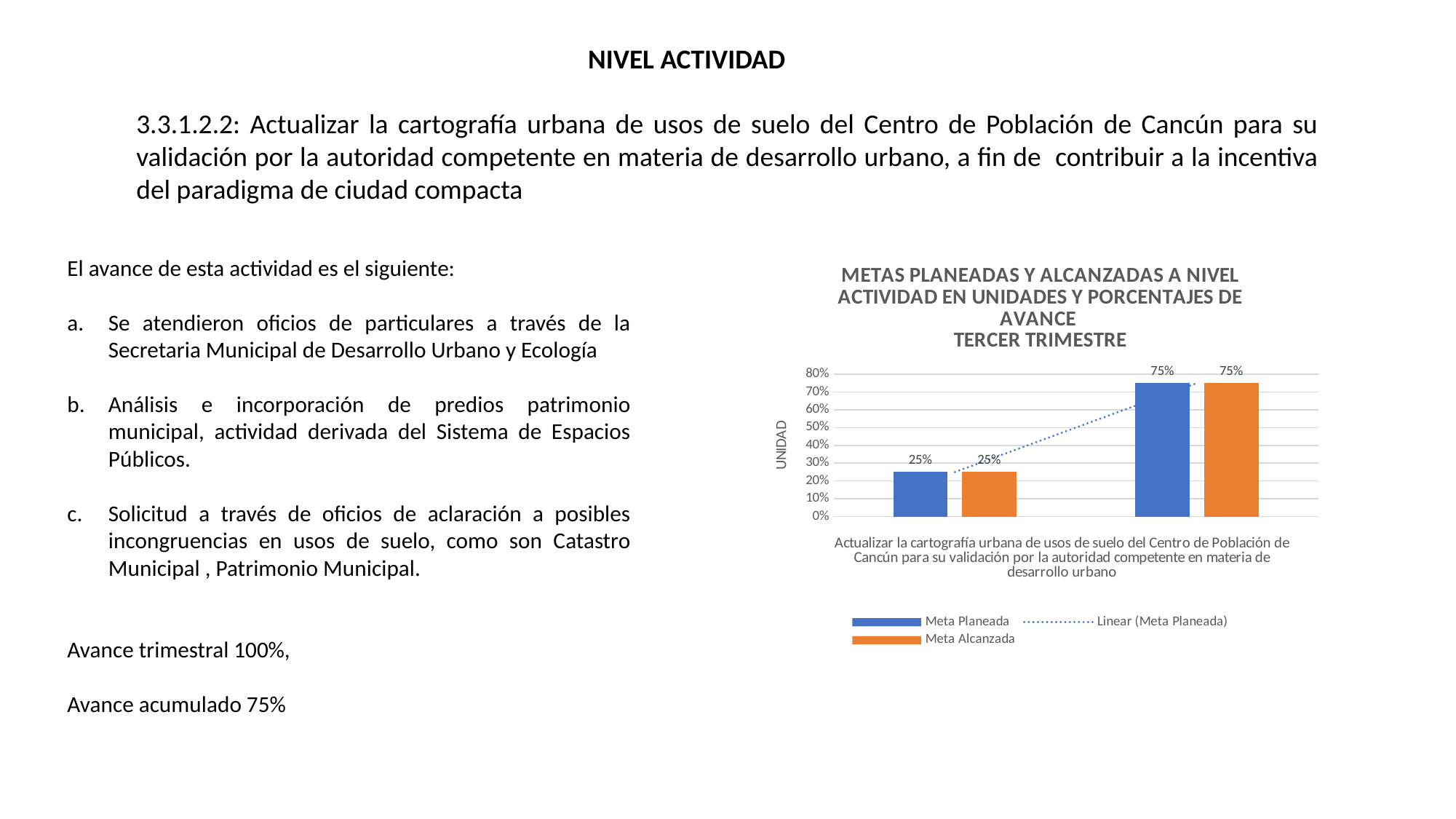

NIVEL ACTIVIDAD
3.3.1.2.2: Actualizar la cartografía urbana de usos de suelo del Centro de Población de Cancún para su validación por la autoridad competente en materia de desarrollo urbano, a fin de  contribuir a la incentiva del paradigma de ciudad compacta

### Chart: METAS PLANEADAS Y ALCANZADAS A NIVEL ACTIVIDAD EN UNIDADES Y PORCENTAJES DE AVANCE
TERCER TRIMESTRE

| Category | Meta Planeada | Meta Alcanzada |
|---|---|---|
El avance de esta actividad es el siguiente:

Se atendieron oficios de particulares a través de la Secretaria Municipal de Desarrollo Urbano y Ecología

Análisis e incorporación de predios patrimonio municipal, actividad derivada del Sistema de Espacios Públicos.

Solicitud a través de oficios de aclaración a posibles incongruencias en usos de suelo, como son Catastro Municipal , Patrimonio Municipal.

Avance trimestral 100%,

Avance acumulado 75%